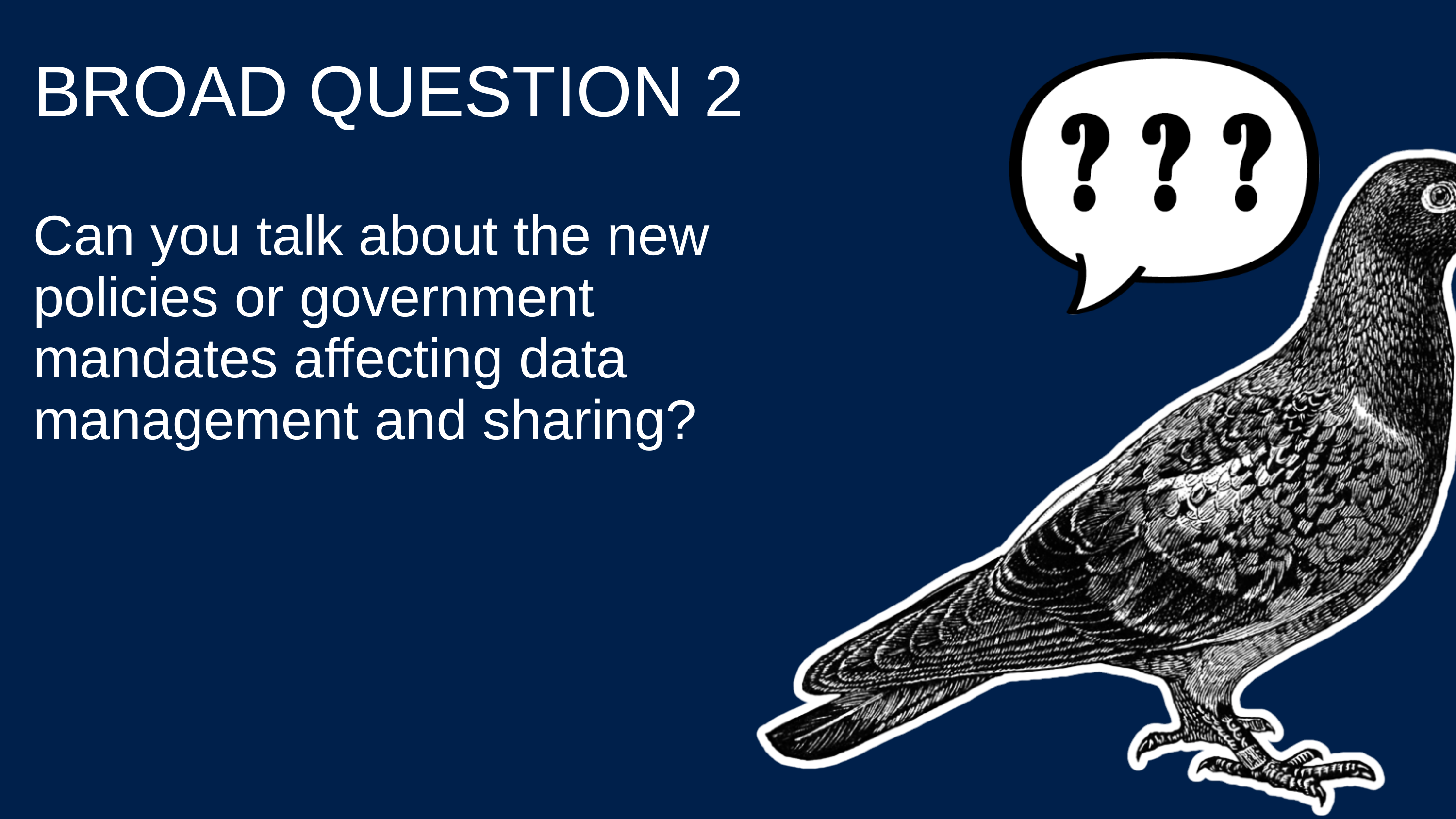

BROAD QUESTION 2

Can you talk about the new policies or government mandates affecting data management and sharing?